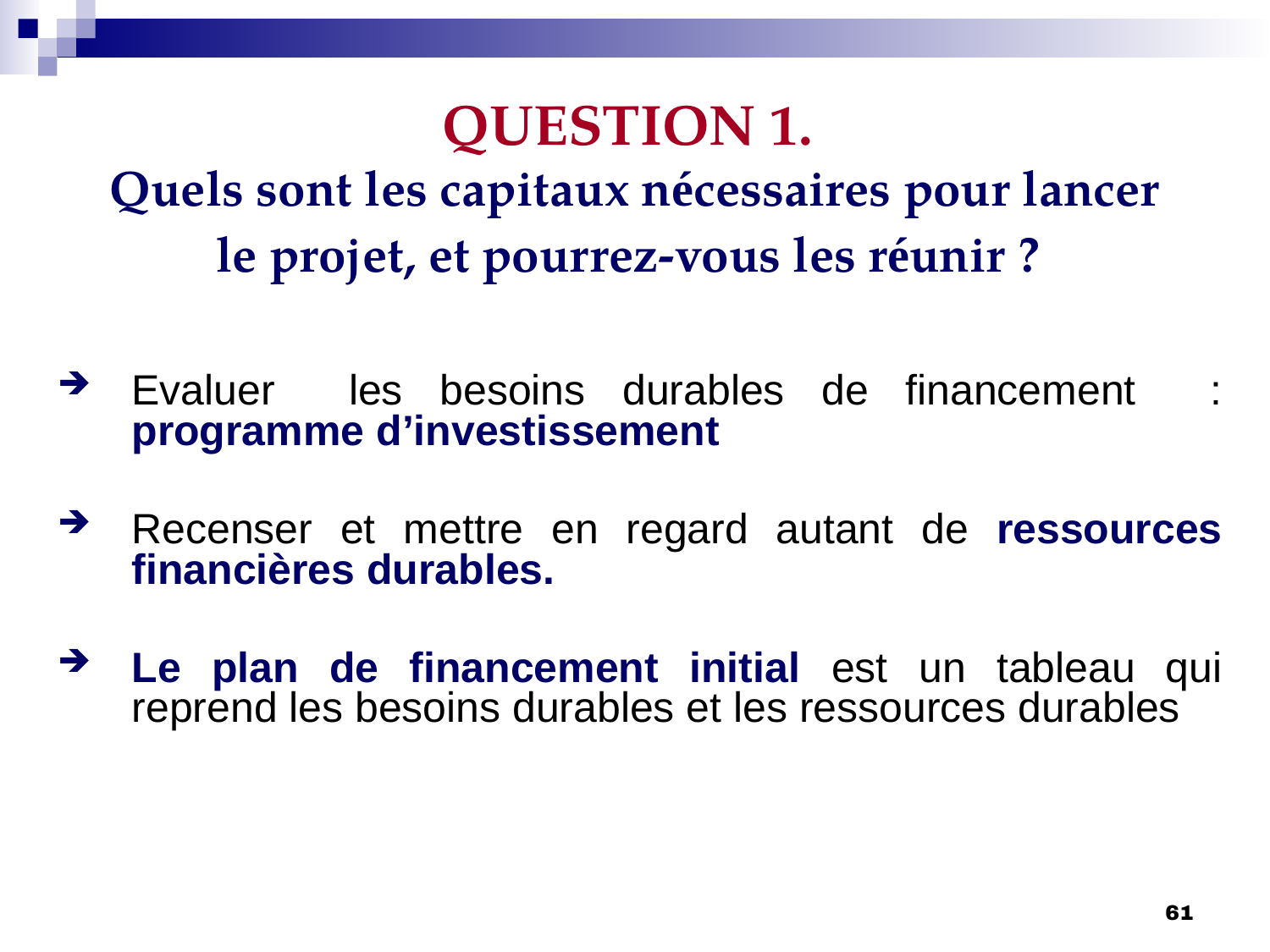

# QUESTION 1. Quels sont les capitaux nécessaires pour lancer le projet, et pourrez-vous les réunir ?
Evaluer  les besoins durables de financement  : programme d’investissement

Recenser et mettre en regard autant de ressources financières durables.

Le plan de financement initial est un tableau qui reprend les besoins durables et les ressources durables
61